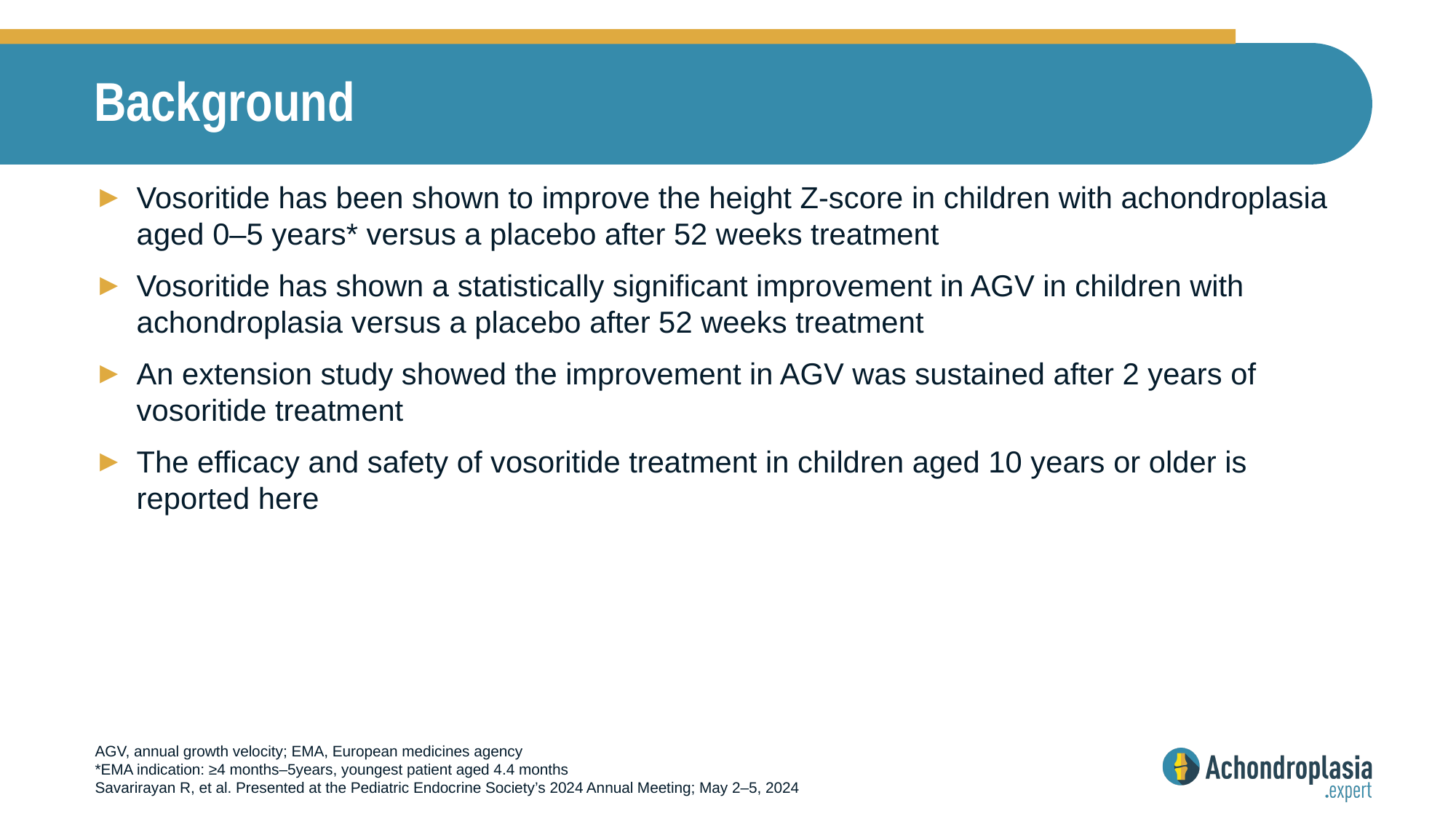

# Background
Vosoritide has been shown to improve the height Z-score in children with achondroplasia aged 0–5 years* versus a placebo after 52 weeks treatment
Vosoritide has shown a statistically significant improvement in AGV in children with achondroplasia versus a placebo after 52 weeks treatment
An extension study showed the improvement in AGV was sustained after 2 years of vosoritide treatment
The efficacy and safety of vosoritide treatment in children aged 10 years or older is reported here
AGV, annual growth velocity; EMA, European medicines agency
*EMA indication: ≥4 months–5years, youngest patient aged 4.4 months
Savarirayan R, et al. Presented at the Pediatric Endocrine Society’s 2024 Annual Meeting; May 2–5, 2024